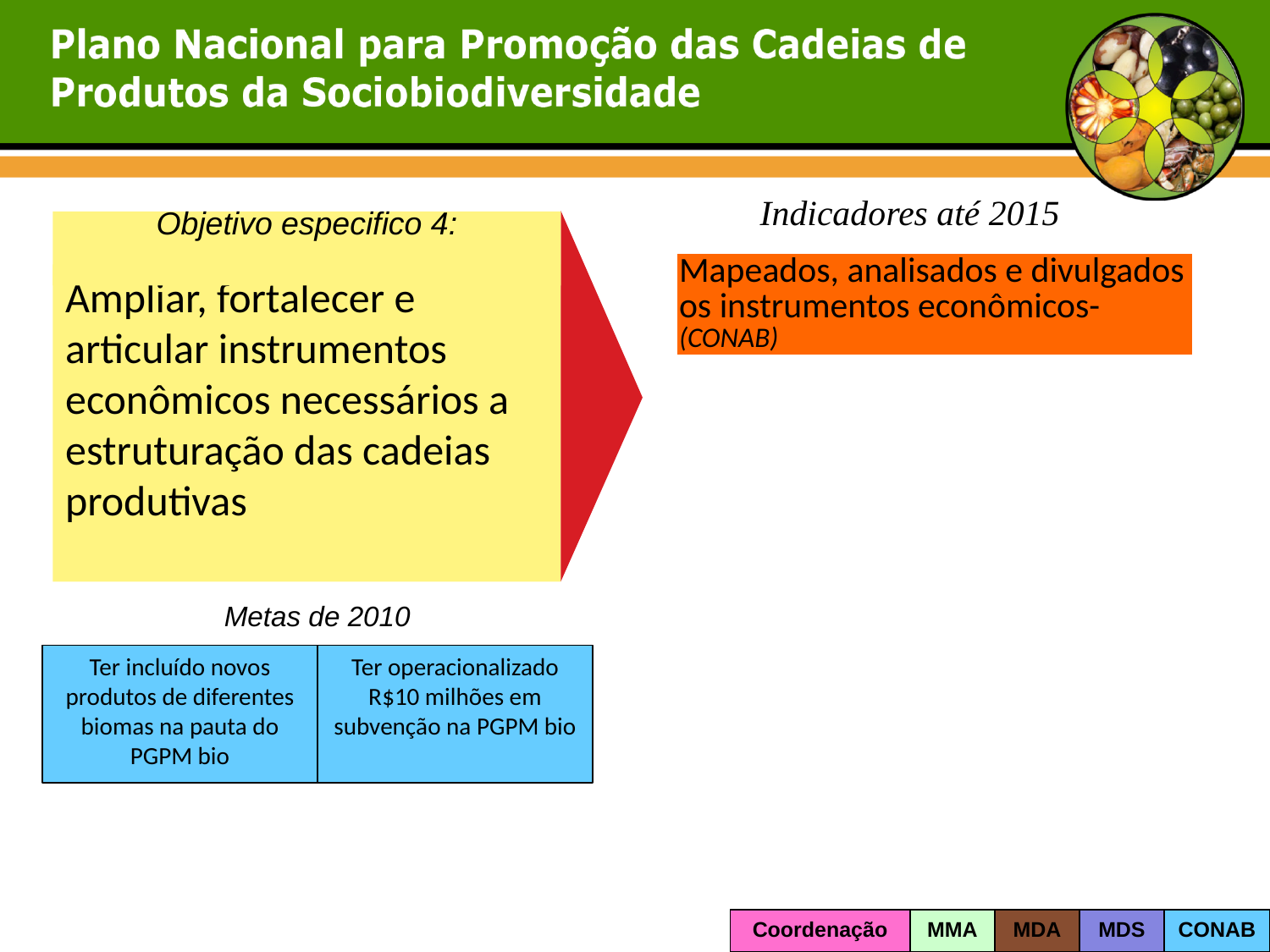

Indicadores até 2015

Objetivo especifico 4:
| Mapeados, analisados e divulgados os instrumentos econômicos- (CONAB) |
| --- |
Ampliar, fortalecer e articular instrumentos econômicos necessários a estruturação das cadeias produtivas
Metas de 2010
Ter incluído novos produtos de diferentes biomas na pauta do PGPM bio
Ter operacionalizado R$10 milhões em subvenção na PGPM bio
Coordenação
MMA
MDA
MDS
CONAB